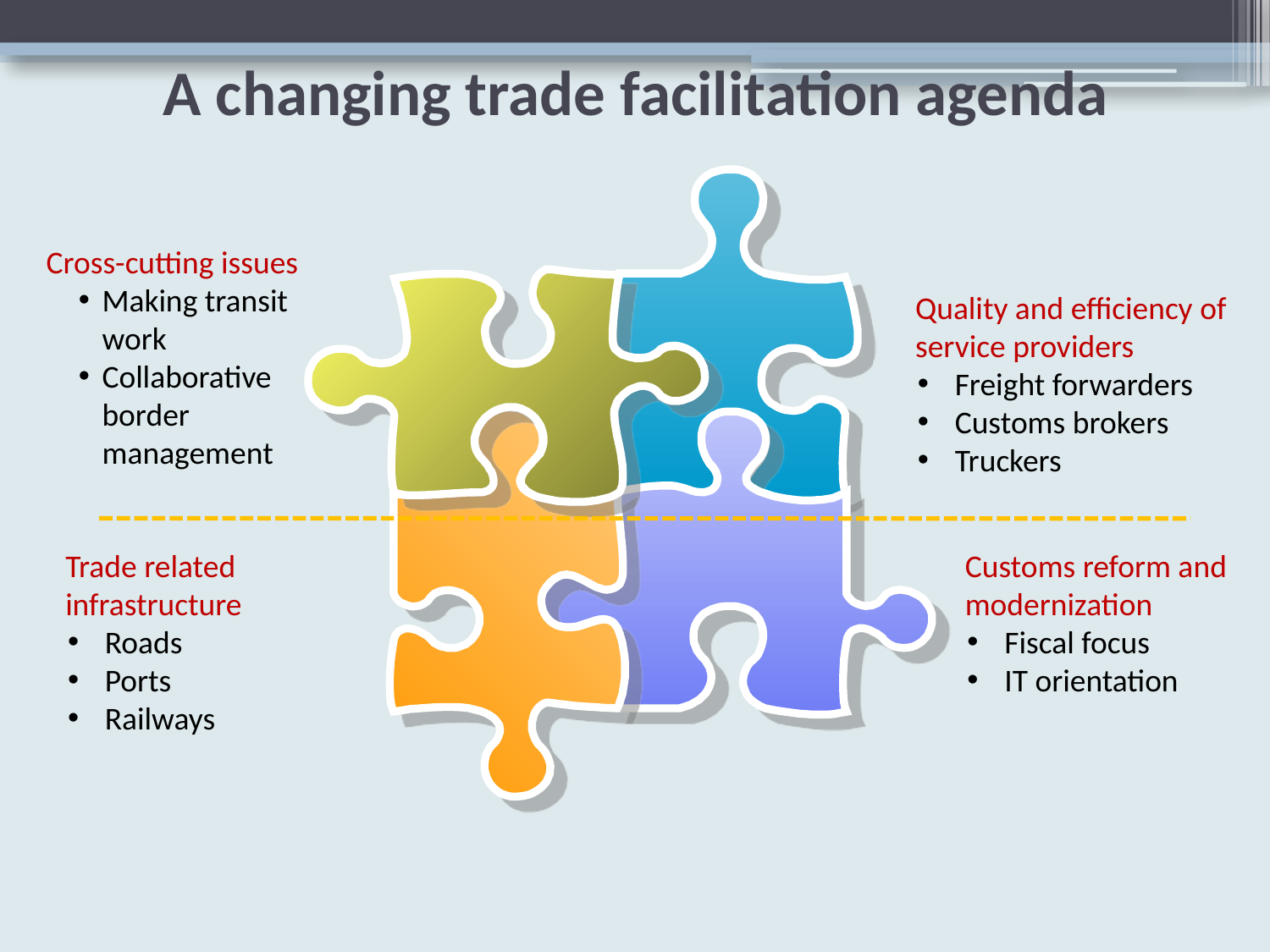

# A changing trade facilitation agenda

Cross-cutting issues
Making transit work
Collaborative border management
Quality and efficiency of  service providers
 Freight forwarders
 Customs brokers
 Truckers
Trade related infrastructure
 Roads
 Ports
 Railways
Customs reform and  modernization
 Fiscal focus
 IT orientation